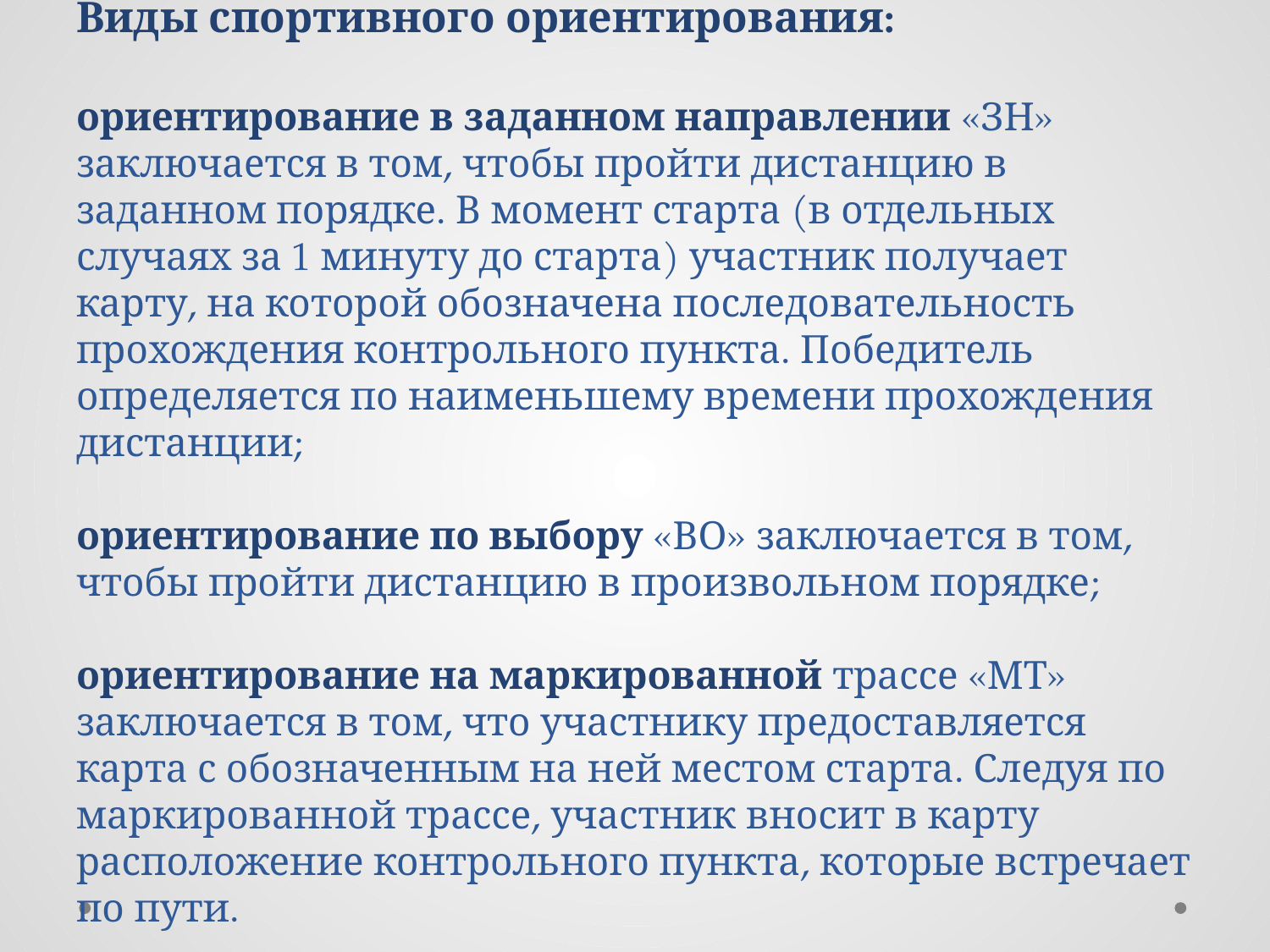

# Виды спортивного ориентирования: ориентирование в заданном направлении «ЗН» заключается в том, чтобы пройти дистанцию в заданном порядке. В момент старта (в отдельных случаях за 1 минуту до старта) участник получает карту, на которой обозначена последовательность прохождения контрольного пункта. Победитель определяется по наименьшему времени прохождения дистанции; ориентирование по выбору «ВО» заключается в том, чтобы пройти дистанцию в произвольном порядке; ориентирование на маркированной трассе «МТ» заключается в том, что участнику предоставляется карта с обозначенным на ней местом старта. Следуя по маркированной трассе, участник вносит в карту расположение контрольного пункта, которые встречает по пути.